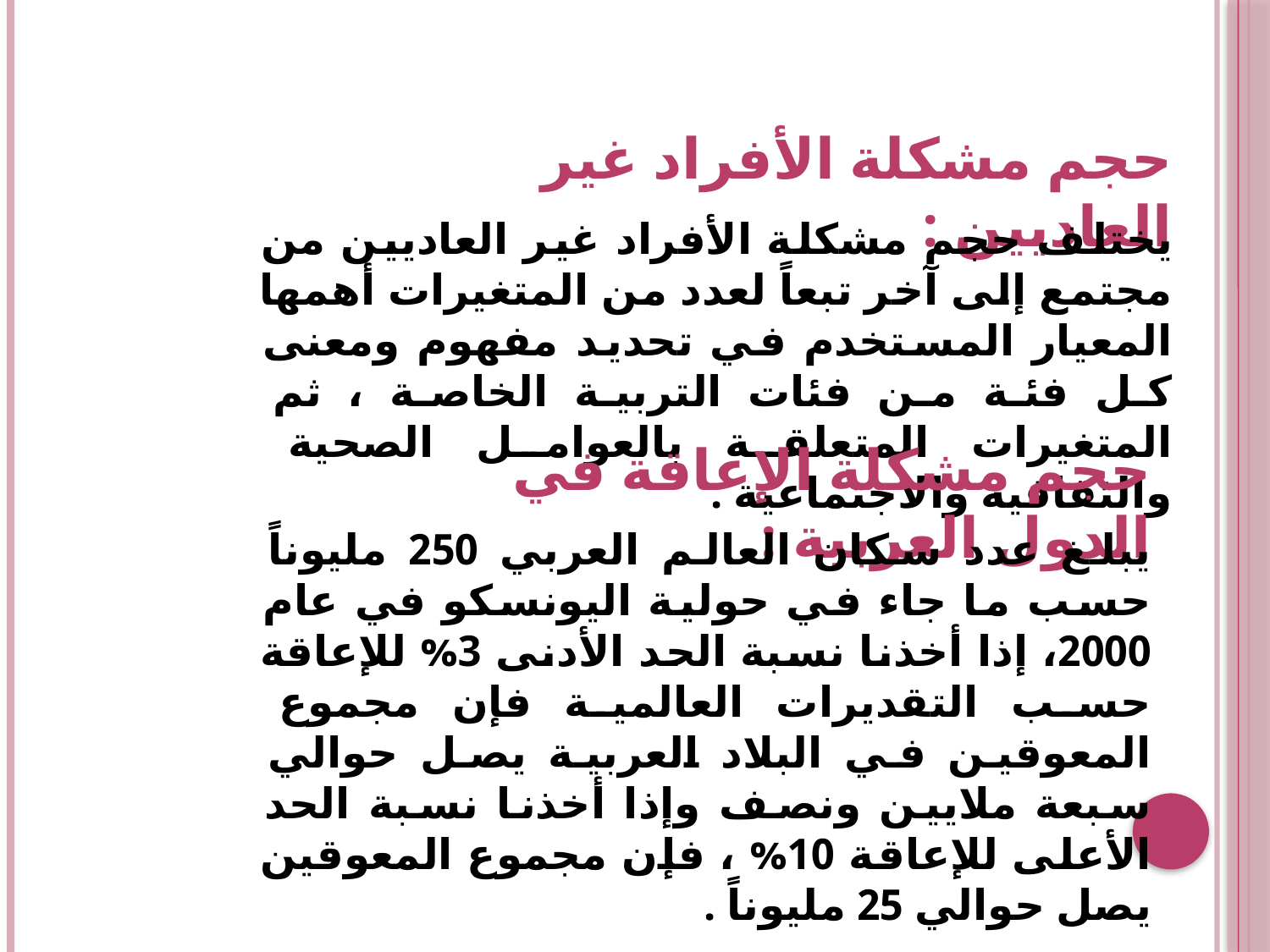

حجم مشكلة الأفراد غير العاديين :
يختلف حجم مشكلة الأفراد غير العاديين من مجتمع إلى آخر تبعاً لعدد من المتغيرات أهمها المعيار المستخدم في تحديد مفهوم ومعنى كل فئة من فئات التربية الخاصة ، ثم المتغيرات المتعلقة بالعوامل الصحية والثقافية والاجتماعية .
حجم مشكلة الإعاقة في الدول العربية :
يبلغ عدد سكان العالم العربي 250 مليوناً حسب ما جاء في حولية اليونسكو في عام 2000، إذا أخذنا نسبة الحد الأدنى 3% للإعاقة حسب التقديرات العالمية فإن مجموع المعوقين في البلاد العربية يصل حوالي سبعة ملايين ونصف وإذا أخذنا نسبة الحد الأعلى للإعاقة 10% ، فإن مجموع المعوقين يصل حوالي 25 مليوناً .